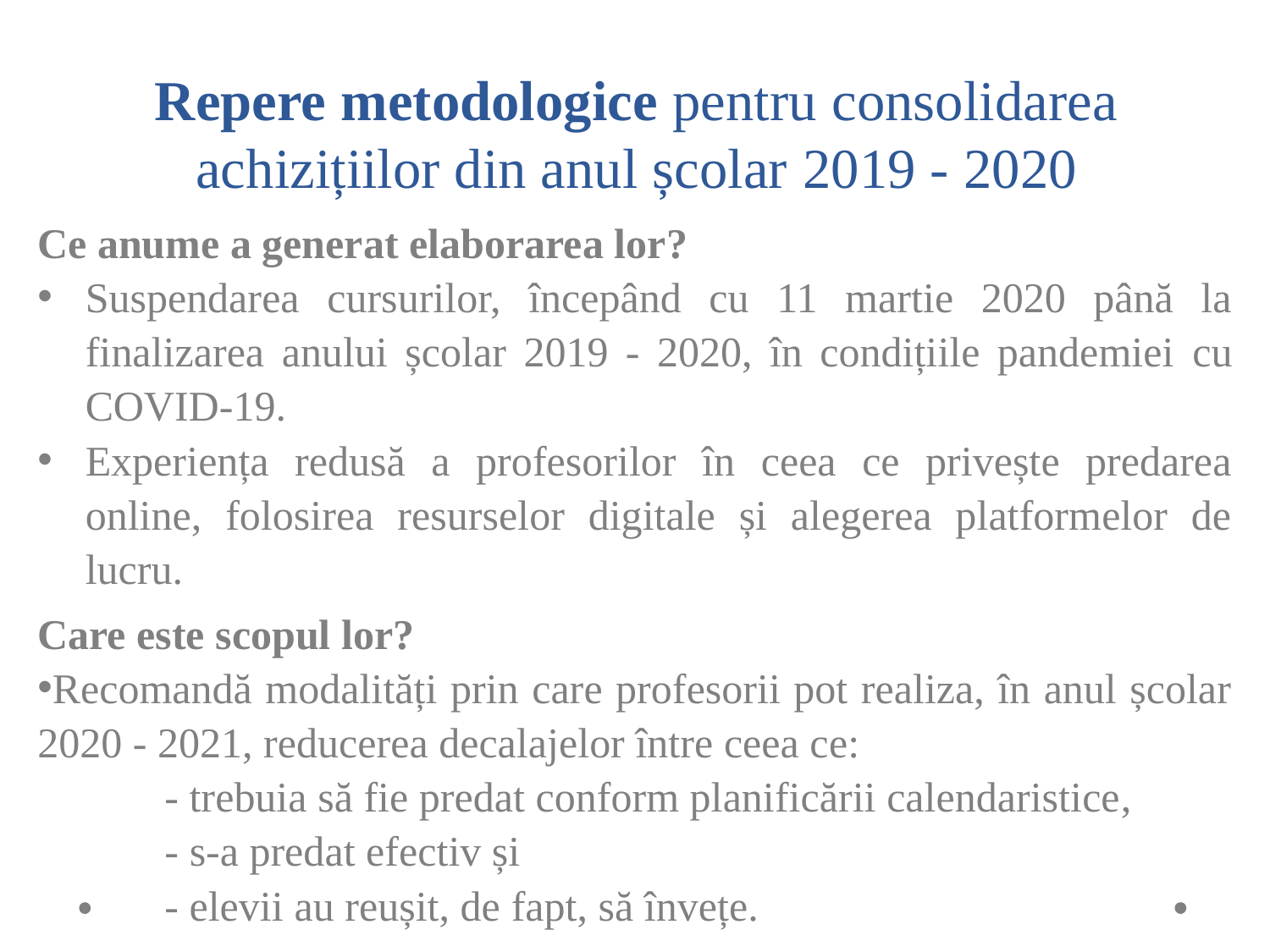

# Repere metodologice pentru consolidarea achizițiilor din anul școlar 2019 - 2020
Ce anume a generat elaborarea lor?
Suspendarea cursurilor, începând cu 11 martie 2020 până la finalizarea anului școlar 2019 - 2020, în condițiile pandemiei cu COVID-19.
Experiența redusă a profesorilor în ceea ce privește predarea online, folosirea resurselor digitale și alegerea platformelor de lucru.
Care este scopul lor?
Recomandă modalități prin care profesorii pot realiza, în anul școlar 2020 - 2021, reducerea decalajelor între ceea ce:
	- trebuia să fie predat conform planificării calendaristice,
	- s-a predat efectiv și
	- elevii au reușit, de fapt, să învețe.